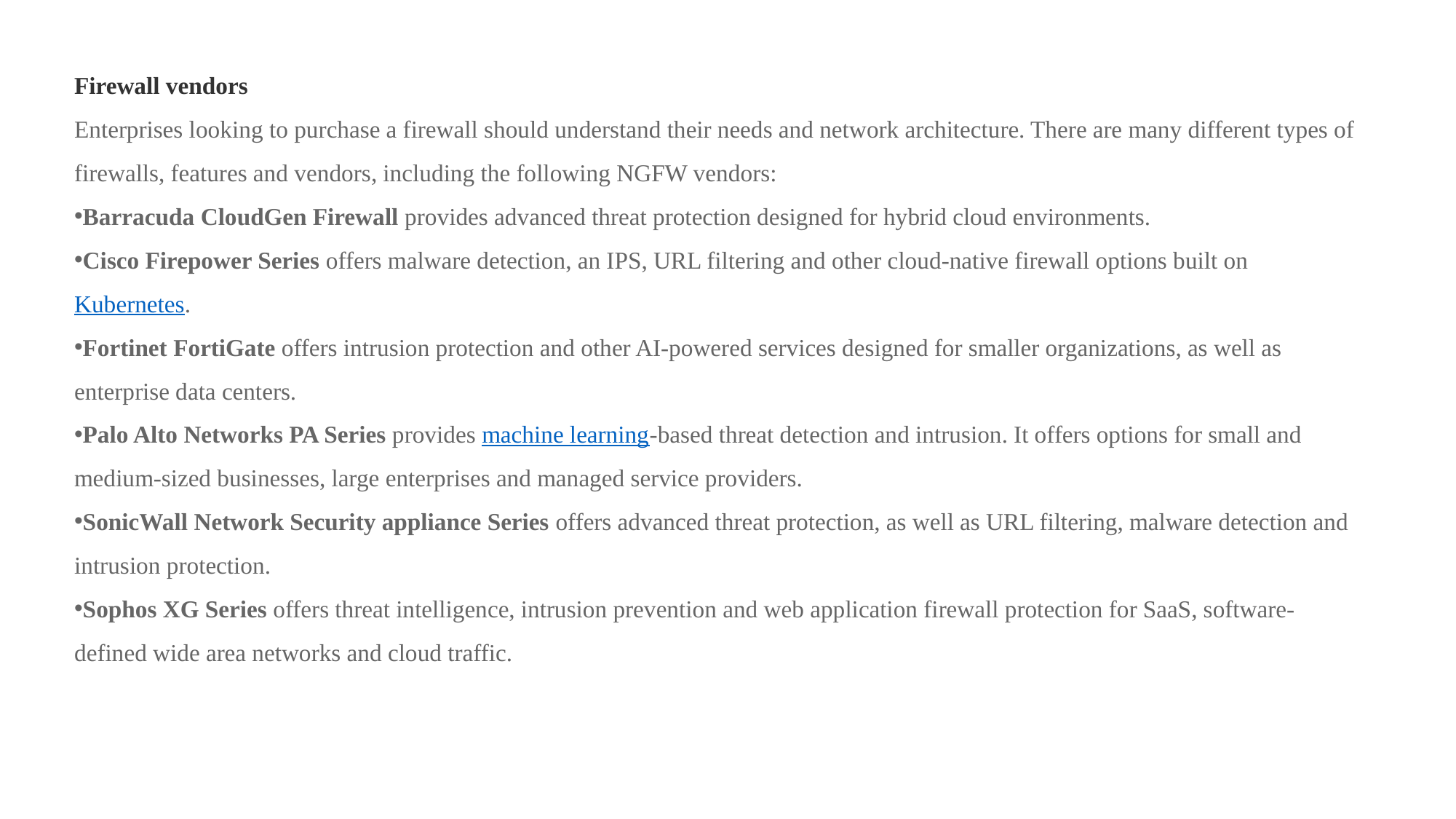

Firewall vendors
Enterprises looking to purchase a firewall should understand their needs and network architecture. There are many different types of firewalls, features and vendors, including the following NGFW vendors:
Barracuda CloudGen Firewall provides advanced threat protection designed for hybrid cloud environments.
Cisco Firepower Series offers malware detection, an IPS, URL filtering and other cloud-native firewall options built on Kubernetes.
Fortinet FortiGate offers intrusion protection and other AI-powered services designed for smaller organizations, as well as enterprise data centers.
Palo Alto Networks PA Series provides machine learning-based threat detection and intrusion. It offers options for small and medium-sized businesses, large enterprises and managed service providers.
SonicWall Network Security appliance Series offers advanced threat protection, as well as URL filtering, malware detection and intrusion protection.
Sophos XG Series offers threat intelligence, intrusion prevention and web application firewall protection for SaaS, software-defined wide area networks and cloud traffic.